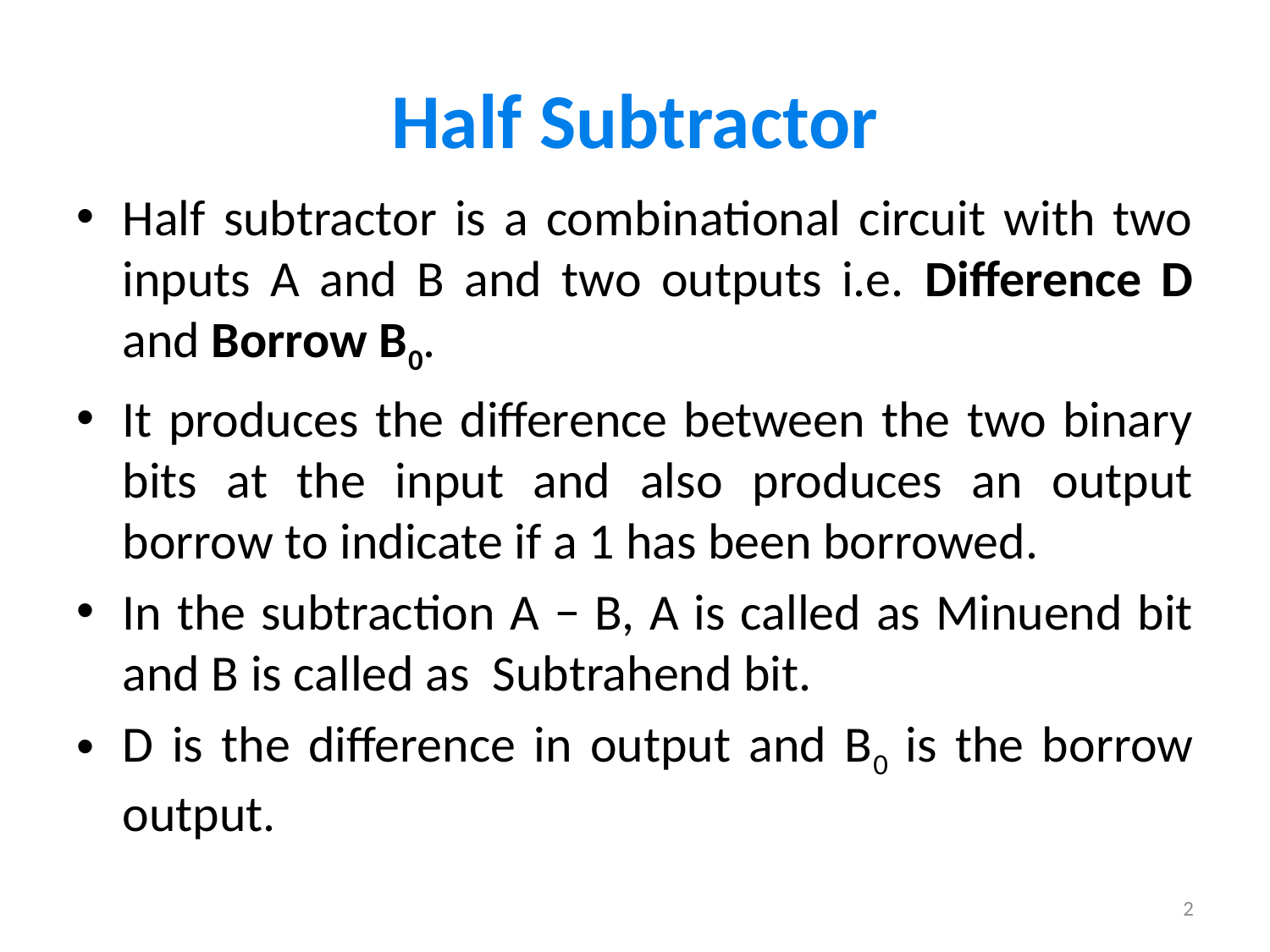

# Half Subtractor
Half subtractor is a combinational circuit with two inputs A and B and two outputs i.e. Difference D and Borrow B0.
It produces the difference between the two binary bits at the input and also produces an output borrow to indicate if a 1 has been borrowed.
In the subtraction A − B, A is called as Minuend bit and B is called as  Subtrahend bit.
D is the difference in output and B0 is the borrow output.

2